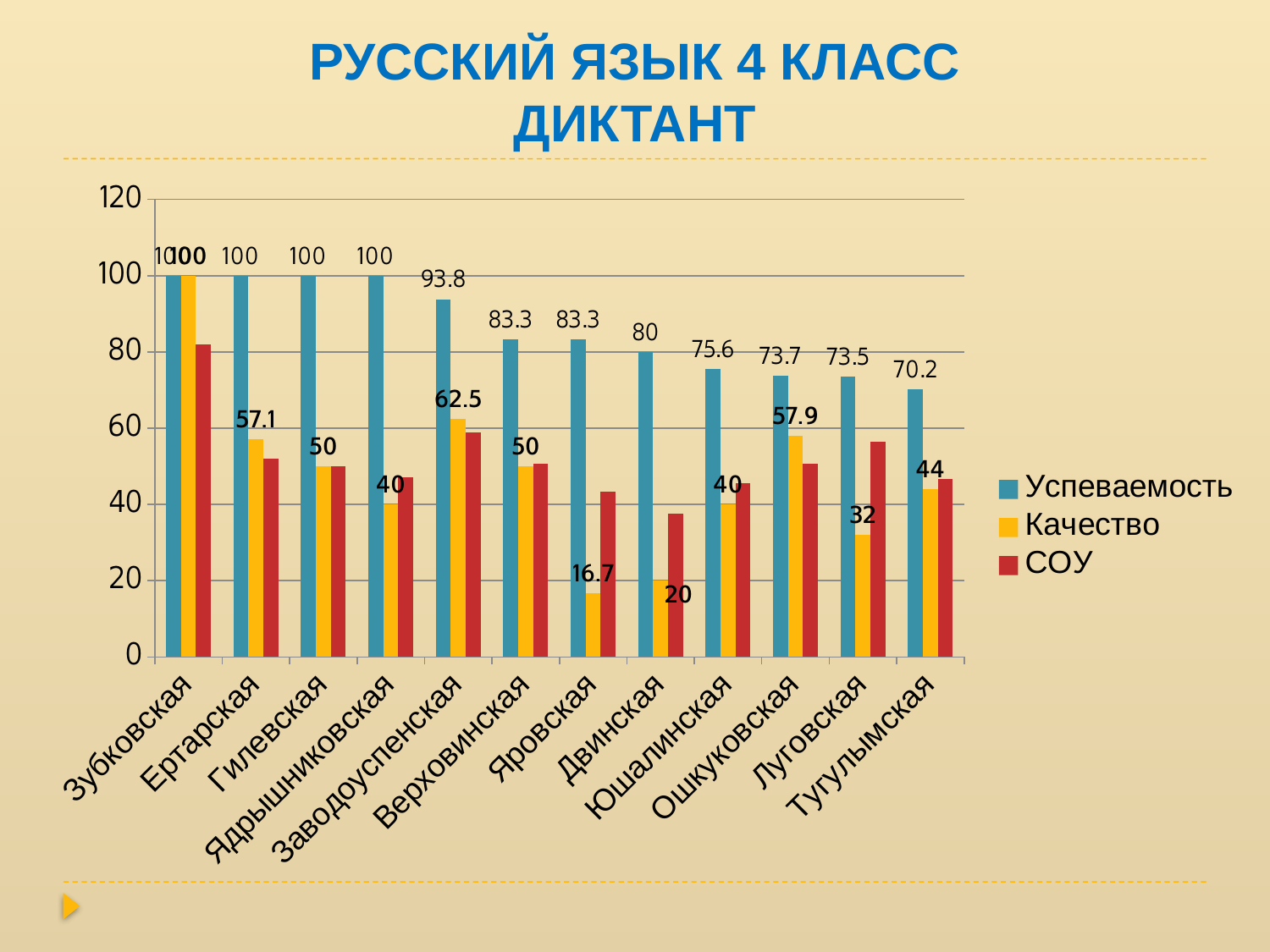

# РУССКИЙ ЯЗЫК 4 КЛАСС ДИКТАНТ

### Chart

| Category | Успеваемость | Качество | СОУ |
|---|---|---|---|
| Зубковская | 100.0 | 100.0 | 82.0 |
| Ертарская | 100.0 | 57.1 | 52.0 |
| Гилевская | 100.0 | 50.0 | 50.0 |
| Ядрышниковская | 100.0 | 40.0 | 47.2 |
| Заводоуспенская | 93.8 | 62.5 | 59.0 |
| Верховинская | 83.3 | 50.0 | 50.7 |
| Яровская | 83.3 | 16.7 | 43.3 |
| Двинская | 80.0 | 20.0 | 37.6 |
| Юшалинская | 75.6 | 40.0 | 45.5 |
| Ошкуковская | 73.7 | 57.9 | 50.7 |
| Луговская | 73.5 | 32.0 | 56.5 |
| Тугулымская | 70.2 | 44.0 | 46.7 |